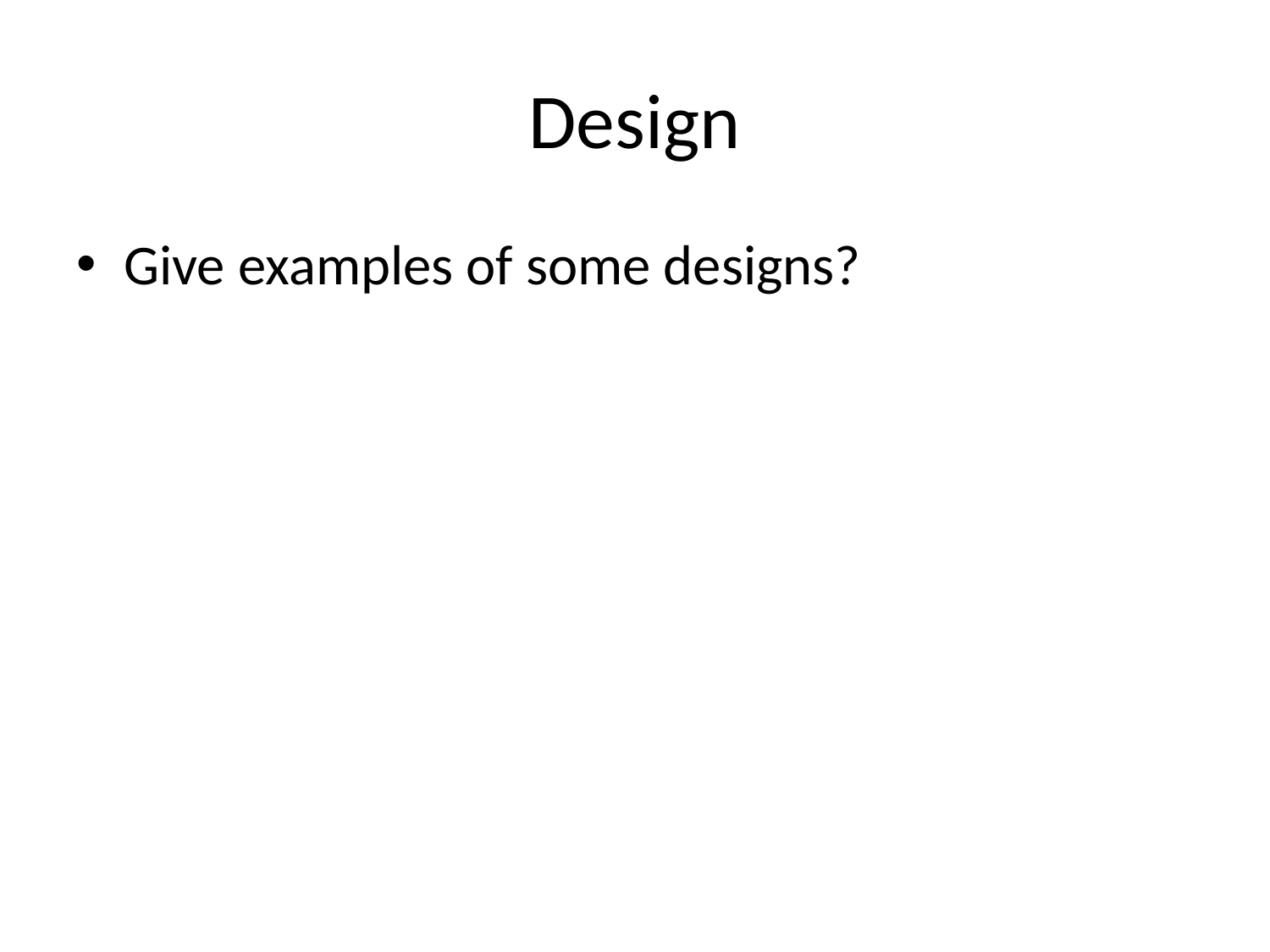

# Design
Give examples of some designs?